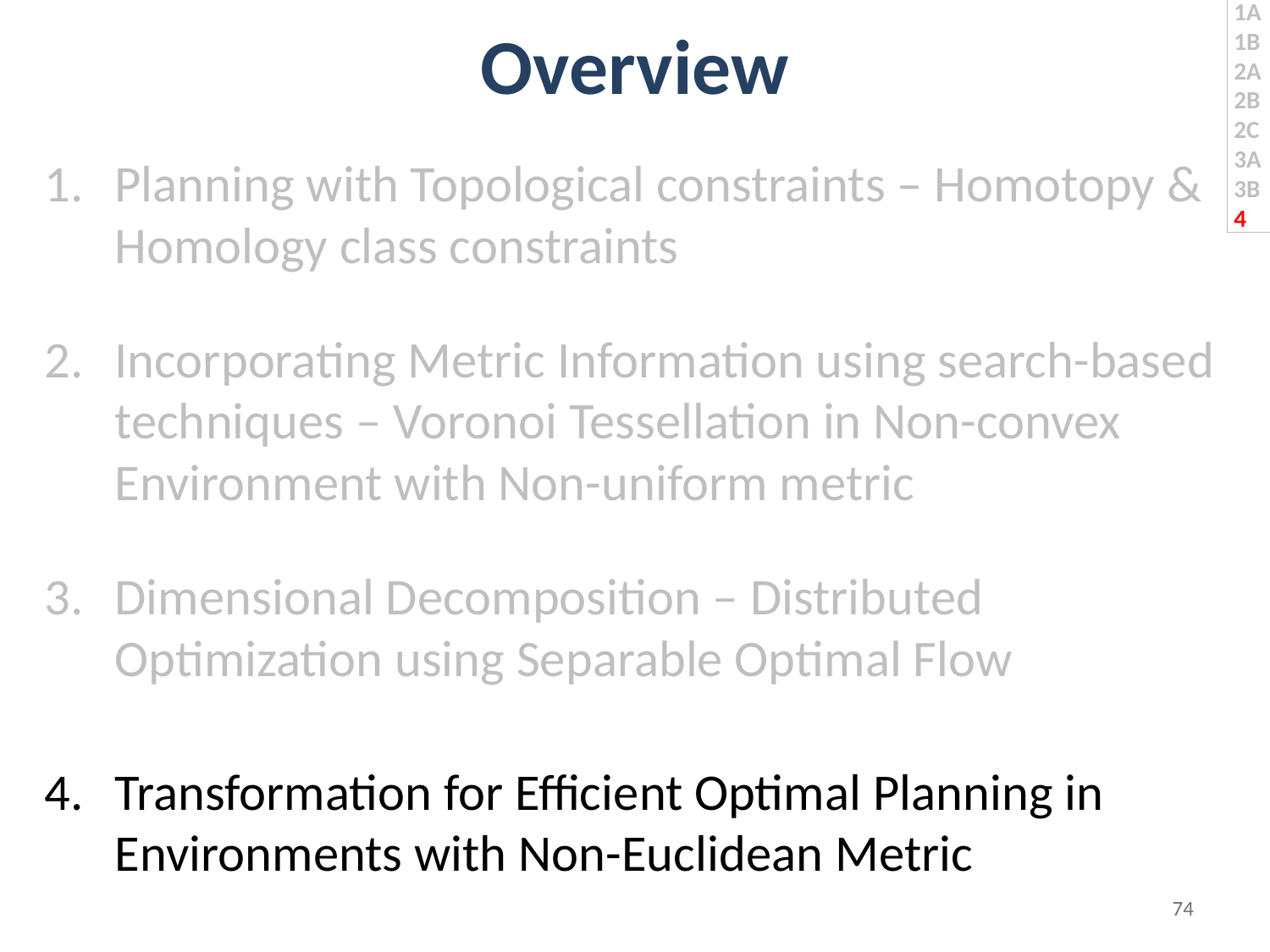

# Overview
1A
1B
2A
2B
2C 3A
3B
4
Planning with Topological constraints – Homotopy & Homology class constraints
Incorporating Metric Information using search-based techniques – Voronoi Tessellation in Non-convex Environment with Non-uniform metric
Dimensional Decomposition – Distributed Optimization using Separable Optimal Flow
Transformation for Efficient Optimal Planning in Environments with Non-Euclidean Metric
74